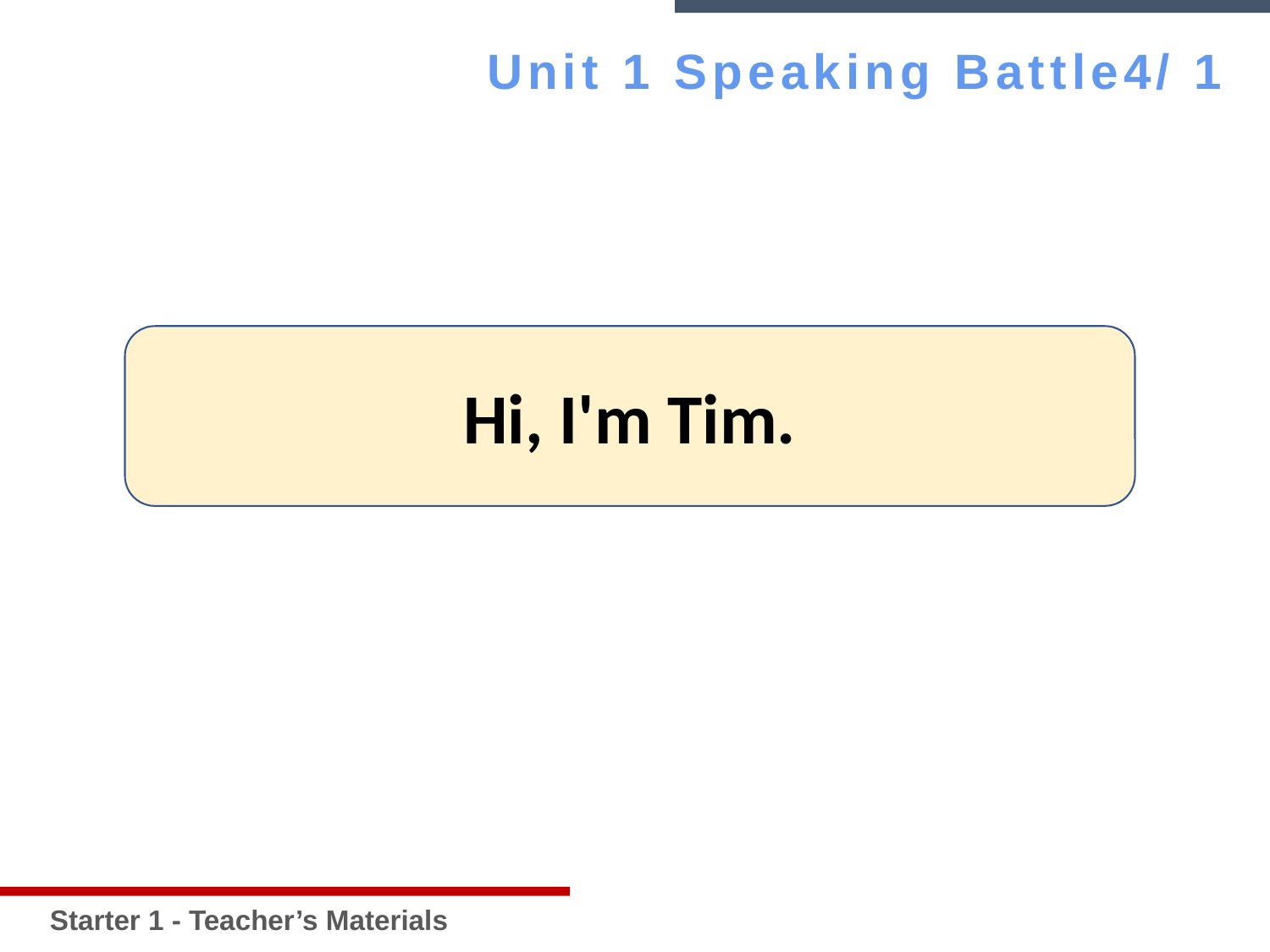

Unit 1 Speaking Battle4/ 1
Starter 1 - Teacher’s Materials
Hi, I'm Tim.